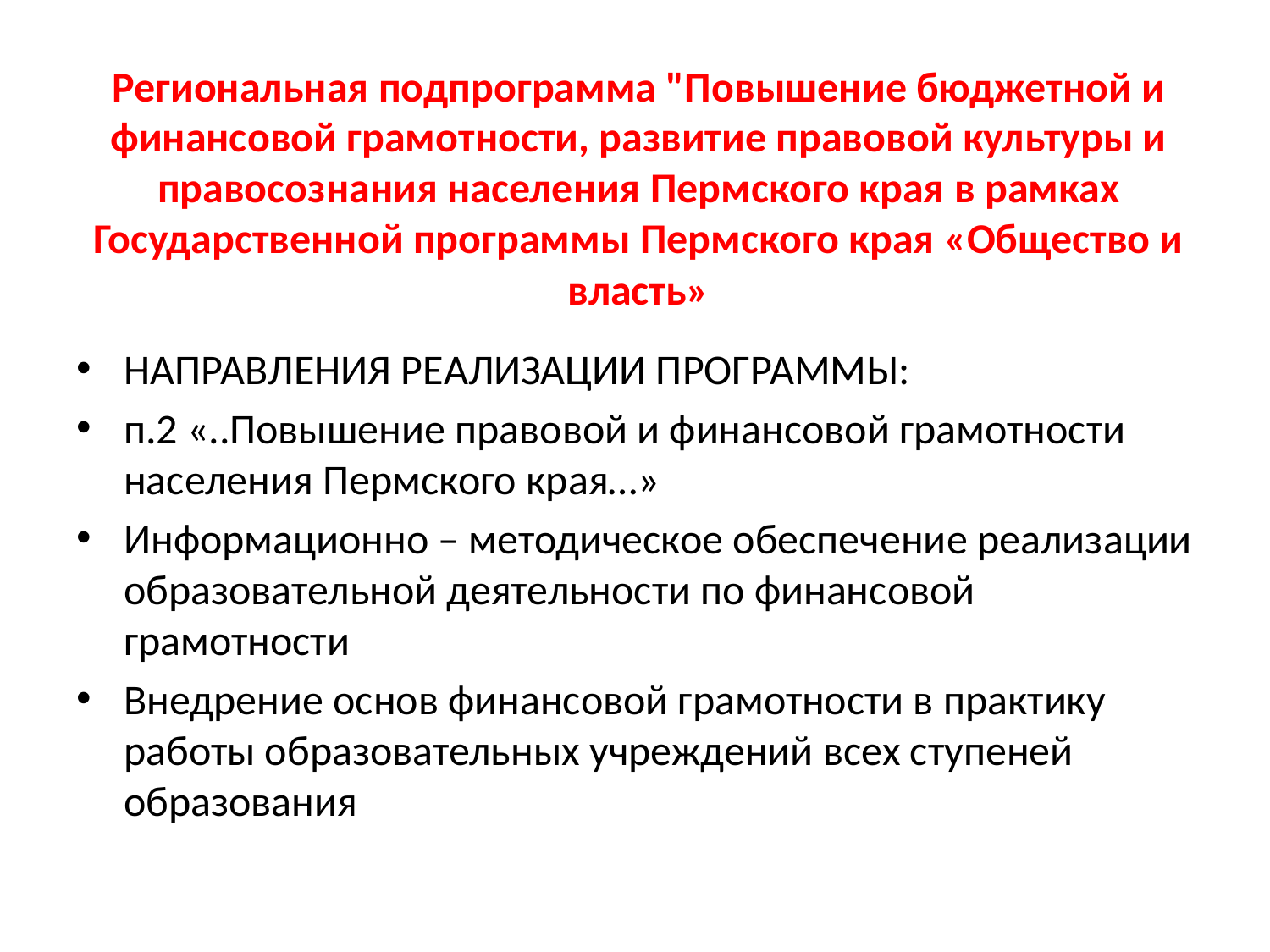

# Региональная подпрограмма "Повышение бюджетной и финансовой грамотности, развитие правовой культуры и правосознания населения Пермского края в рамках Государственной программы Пермского края «Общество и власть»
НАПРАВЛЕНИЯ РЕАЛИЗАЦИИ ПРОГРАММЫ:
п.2 «..Повышение правовой и финансовой грамотности населения Пермского края…»
Информационно – методическое обеспечение реализации образовательной деятельности по финансовой грамотности
Внедрение основ финансовой грамотности в практику работы образовательных учреждений всех ступеней образования